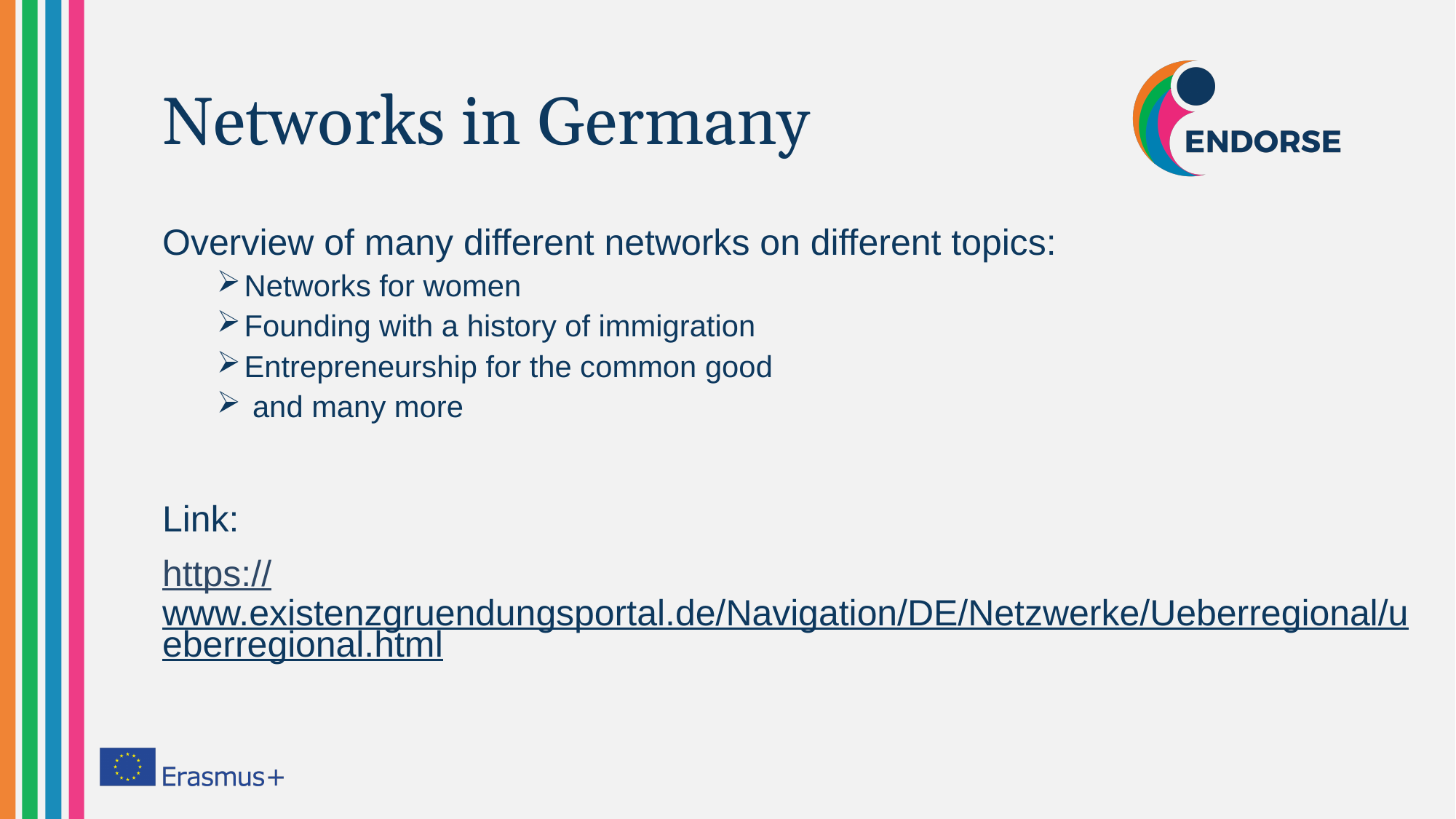

# Networks in Germany
Overview of many different networks on different topics:
Networks for women
Founding with a history of immigration
Entrepreneurship for the common good
 and many more

Link:
https://www.existenzgruendungsportal.de/Navigation/DE/Netzwerke/Ueberregional/ueberregional.html